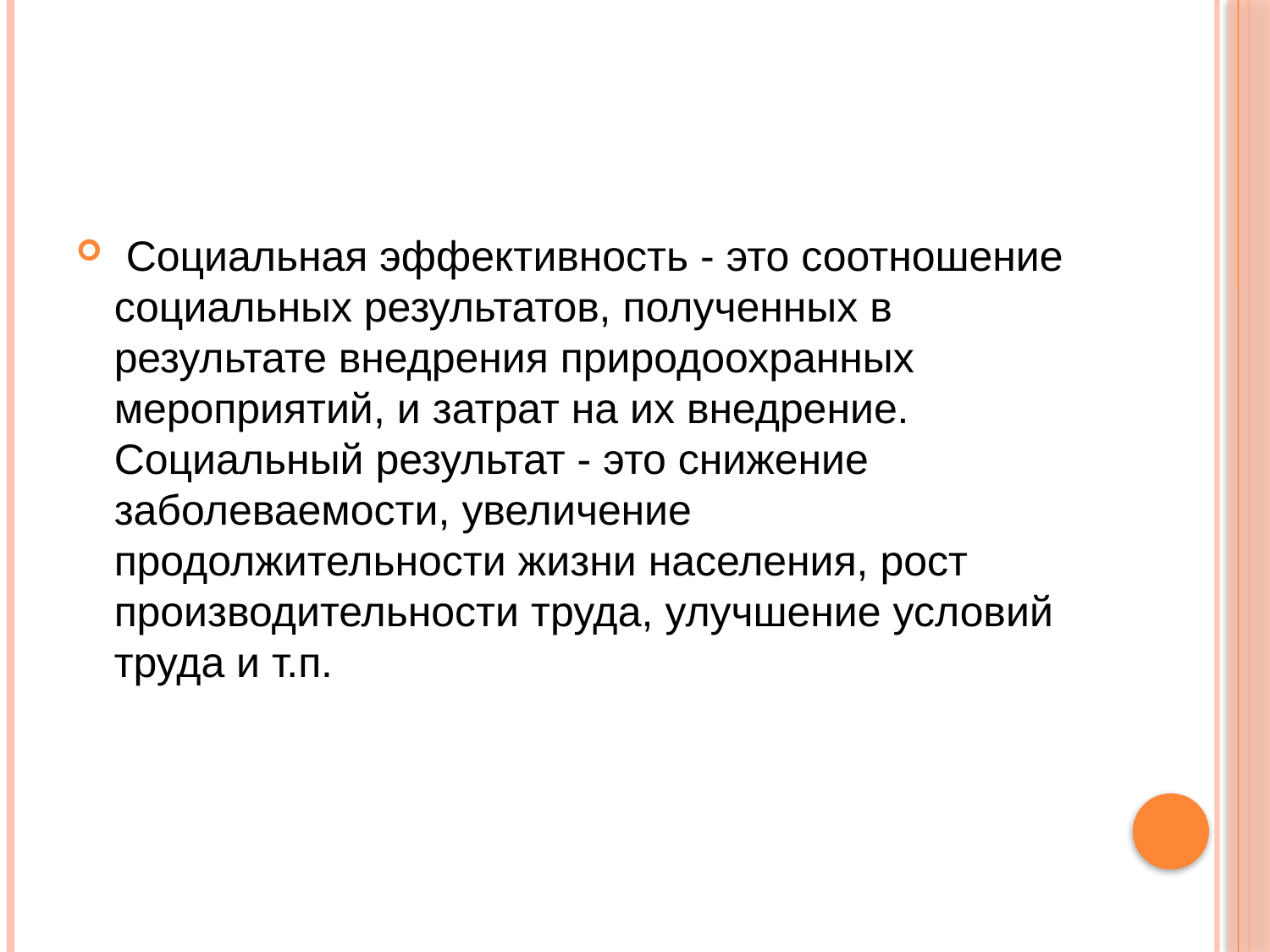

#
 Социальная эффективность - это соотношение социальных результатов, полученных в результате внедрения природоохранных мероприятий, и затрат на их внедрение. Социальный результат - это снижение заболеваемости, увеличение продолжительности жизни населения, рост производительности труда, улучшение условий труда и т.п.